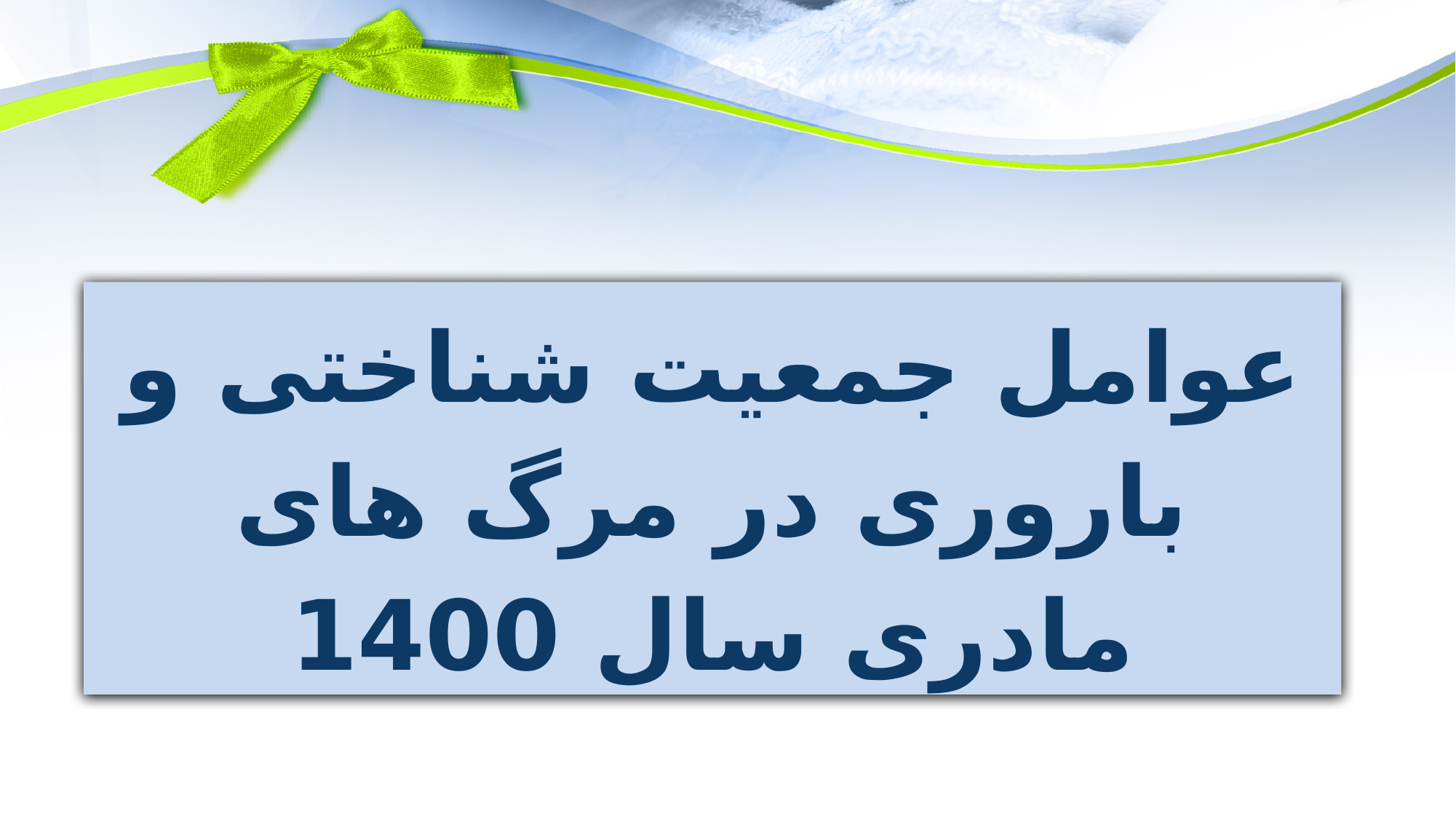

عوامل جمعیت شناختی و باروری در مرگ های مادری سال 1400